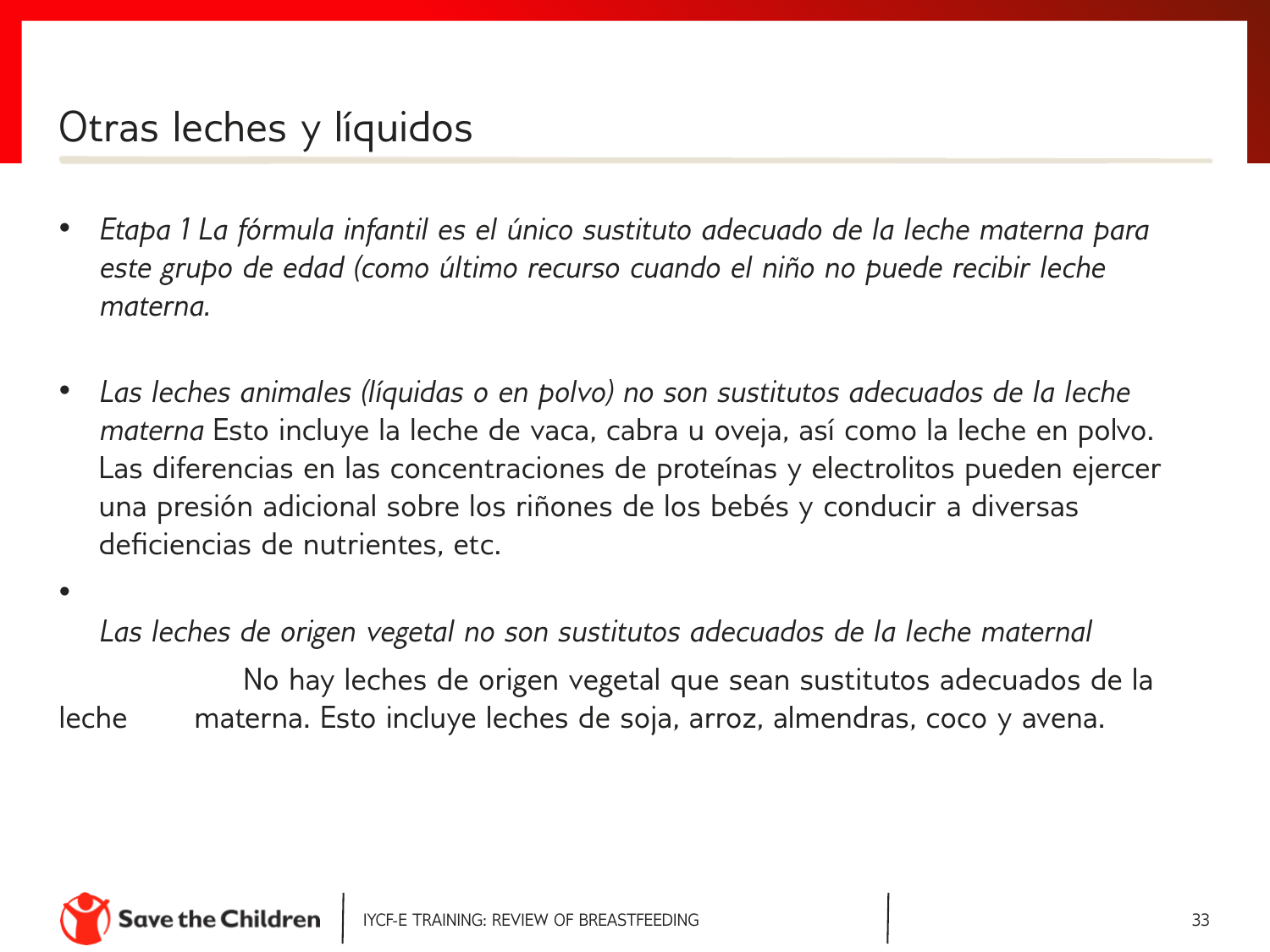

Otras leches y líquidos
Etapa 1 La fórmula infantil es el único sustituto adecuado de la leche materna para este grupo de edad (como último recurso cuando el niño no puede recibir leche materna.
Las leches animales (líquidas o en polvo) no son sustitutos adecuados de la leche materna Esto incluye la leche de vaca, cabra u oveja, así como la leche en polvo.
Las diferencias en las concentraciones de proteínas y electrolitos pueden ejercer una presión adicional sobre los riñones de los bebés y conducir a diversas deficiencias de nutrientes, etc.
Las leches de origen vegetal no son sustitutos adecuados de la leche maternal
	      No hay leches de origen vegetal que sean sustitutos adecuados de la leche       materna. Esto incluye leches de soja, arroz, almendras, coco y avena.
IYCF-E TRAINING: REVIEW OF BREASTFEEDING
33